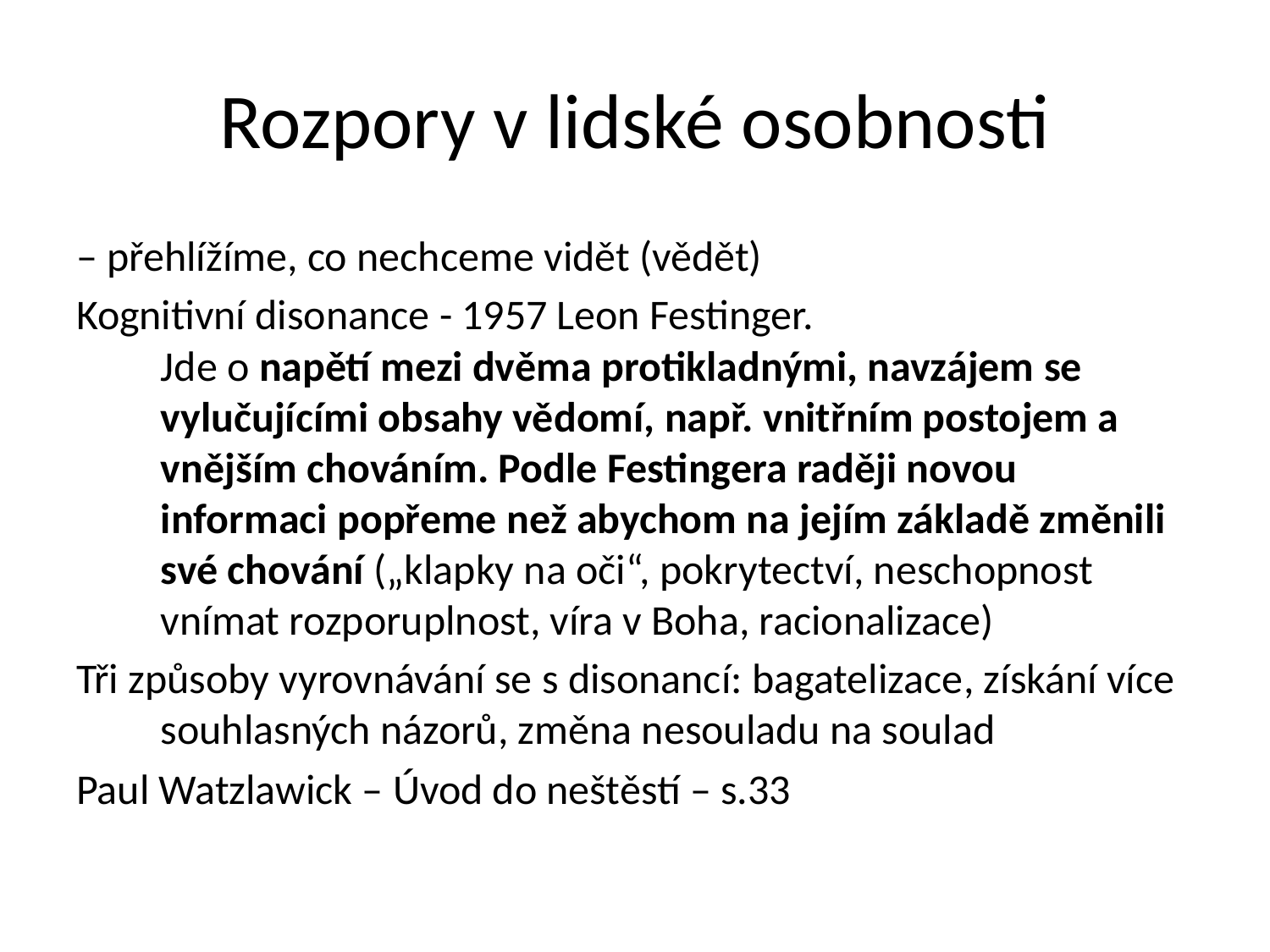

# Rozpory v lidské osobnosti
– přehlížíme, co nechceme vidět (vědět)
Kognitivní disonance - 1957 Leon Festinger.
Jde o napětí mezi dvěma protikladnými, navzájem se vylučujícími obsahy vědomí, např. vnitřním postojem a vnějším chováním. Podle Festingera raději novou informaci popřeme než abychom na jejím základě změnili své chování („klapky na oči“, pokrytectví, neschopnost vnímat rozporuplnost, víra v Boha, racionalizace)
Tři způsoby vyrovnávání se s disonancí: bagatelizace, získání více souhlasných názorů, změna nesouladu na soulad
Paul Watzlawick – Úvod do neštěstí – s.33